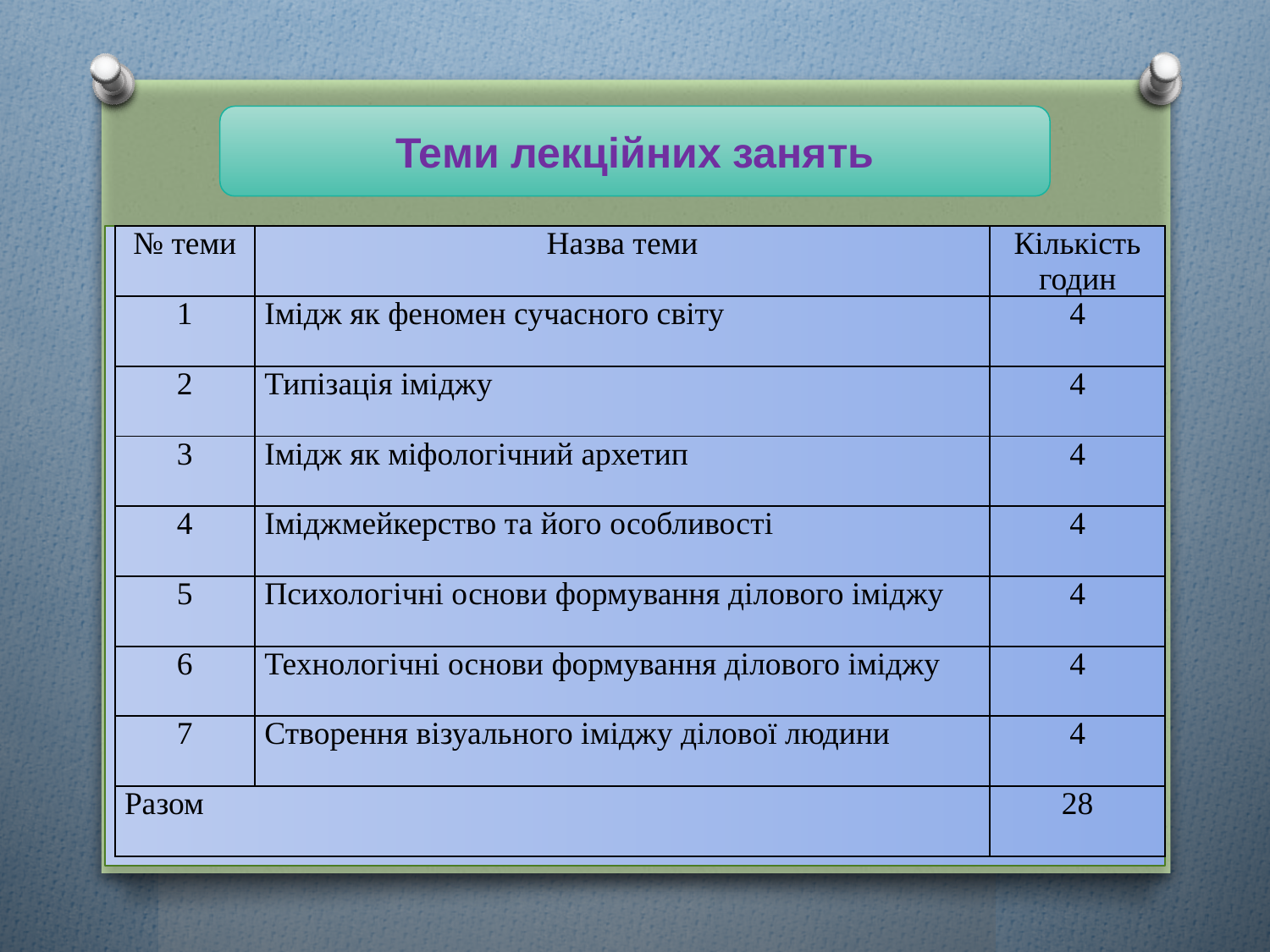

Теми лекційних занять

| № теми | Назва теми | Кількість годин |
| --- | --- | --- |
| 1 | Імідж як феномен сучасного світу | 4 |
| 2 | Типізація іміджу | 4 |
| 3 | Імідж як міфологічний архетип | 4 |
| 4 | Іміджмейкерство та його особливості | 4 |
| 5 | Психологічні основи формування ділового іміджу | 4 |
| 6 | Технологічні основи формування ділового іміджу | 4 |
| 7 | Створення візуального іміджу ділової людини | 4 |
| Разом |  | 28 |